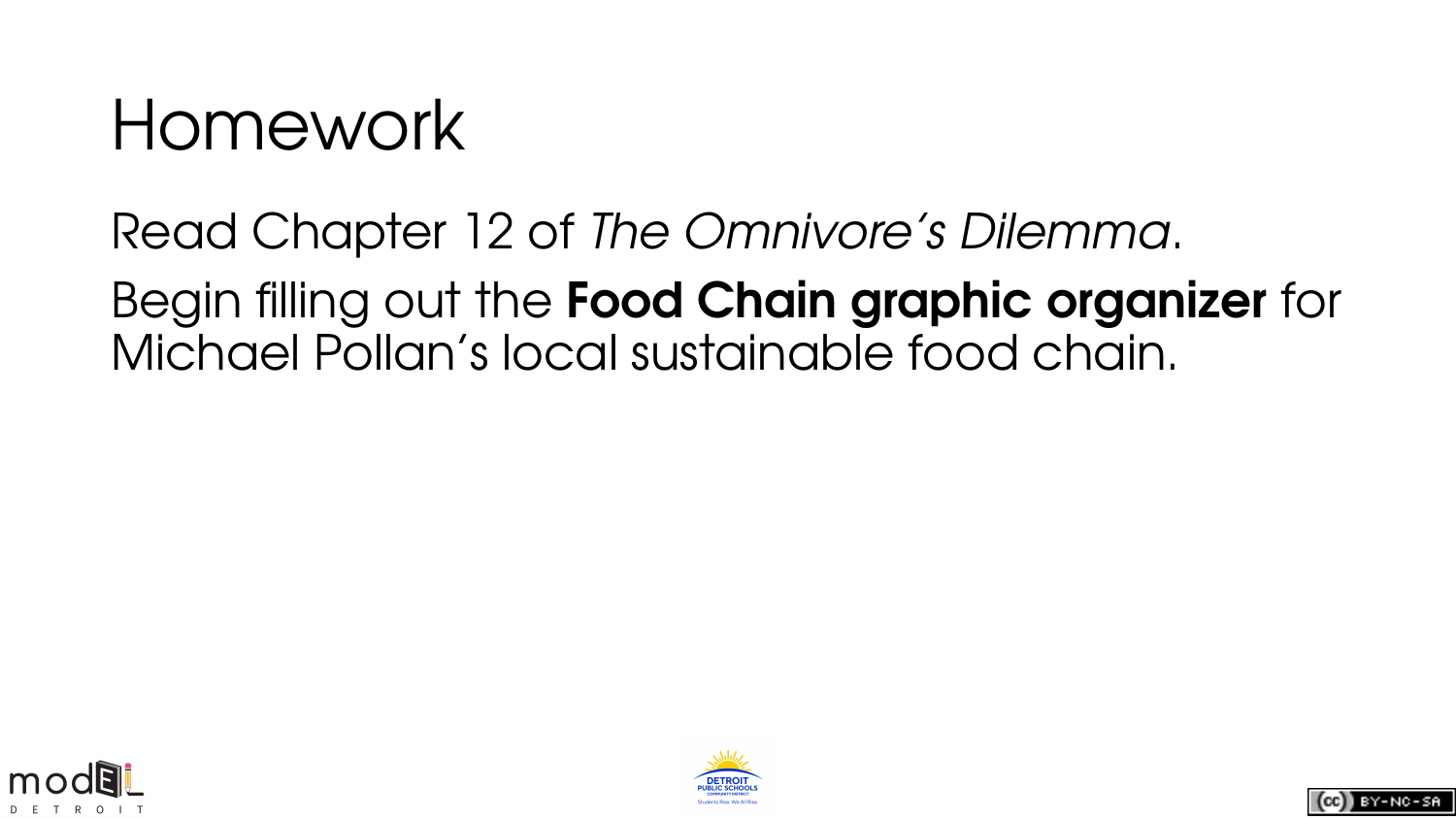

# Homework
Read Chapter 12 of The Omnivore’s Dilemma.
Begin filling out the Food Chain graphic organizer for Michael Pollan’s local sustainable food chain.